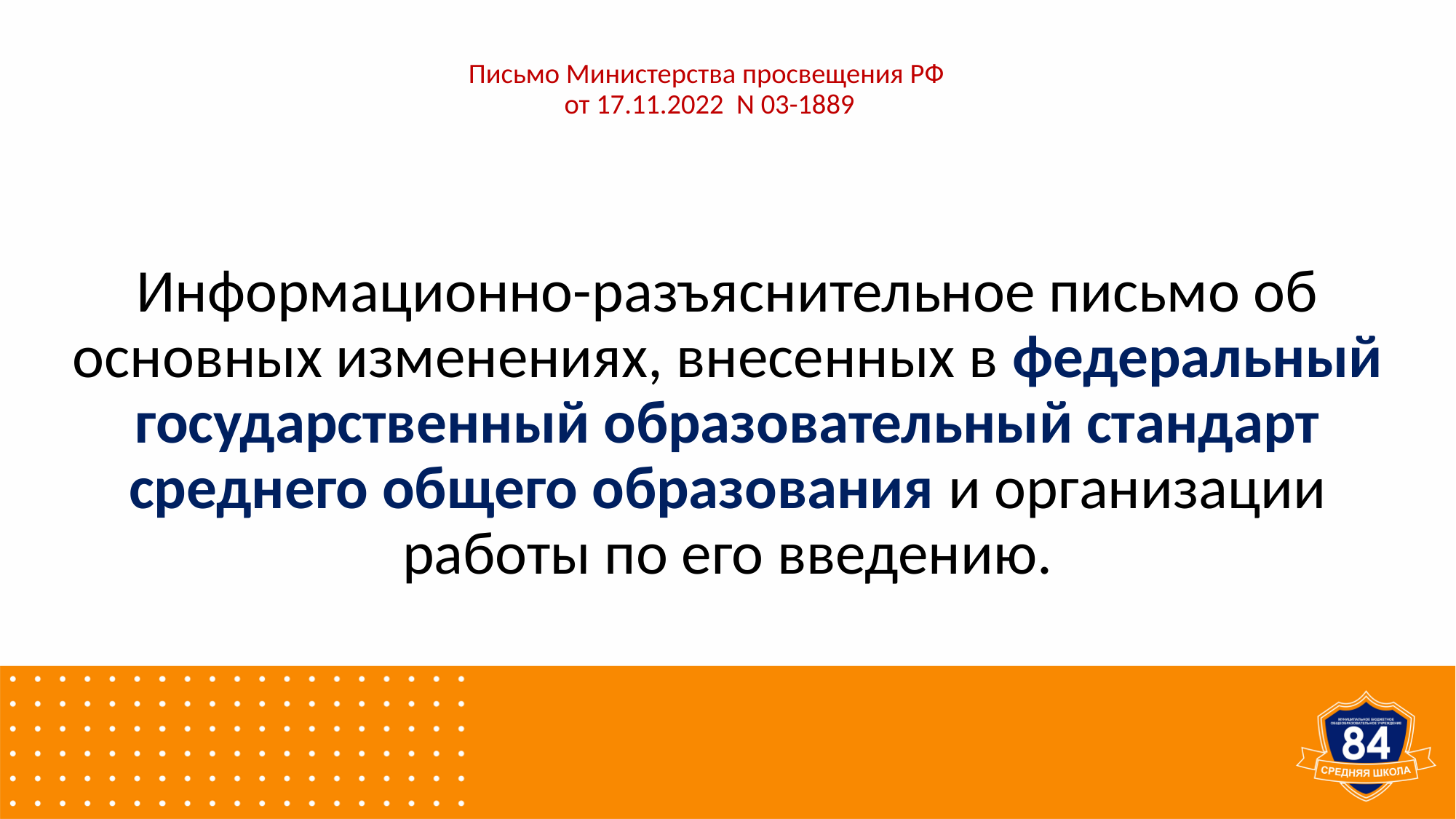

# Письмо Министерства просвещения РФ от 17.11.2022  N 03-1889

Информационно-разъяснительное письмо об основных изменениях, внесенных в федеральный государственный образовательный стандарт среднего общего образования и организации работы по его введению.